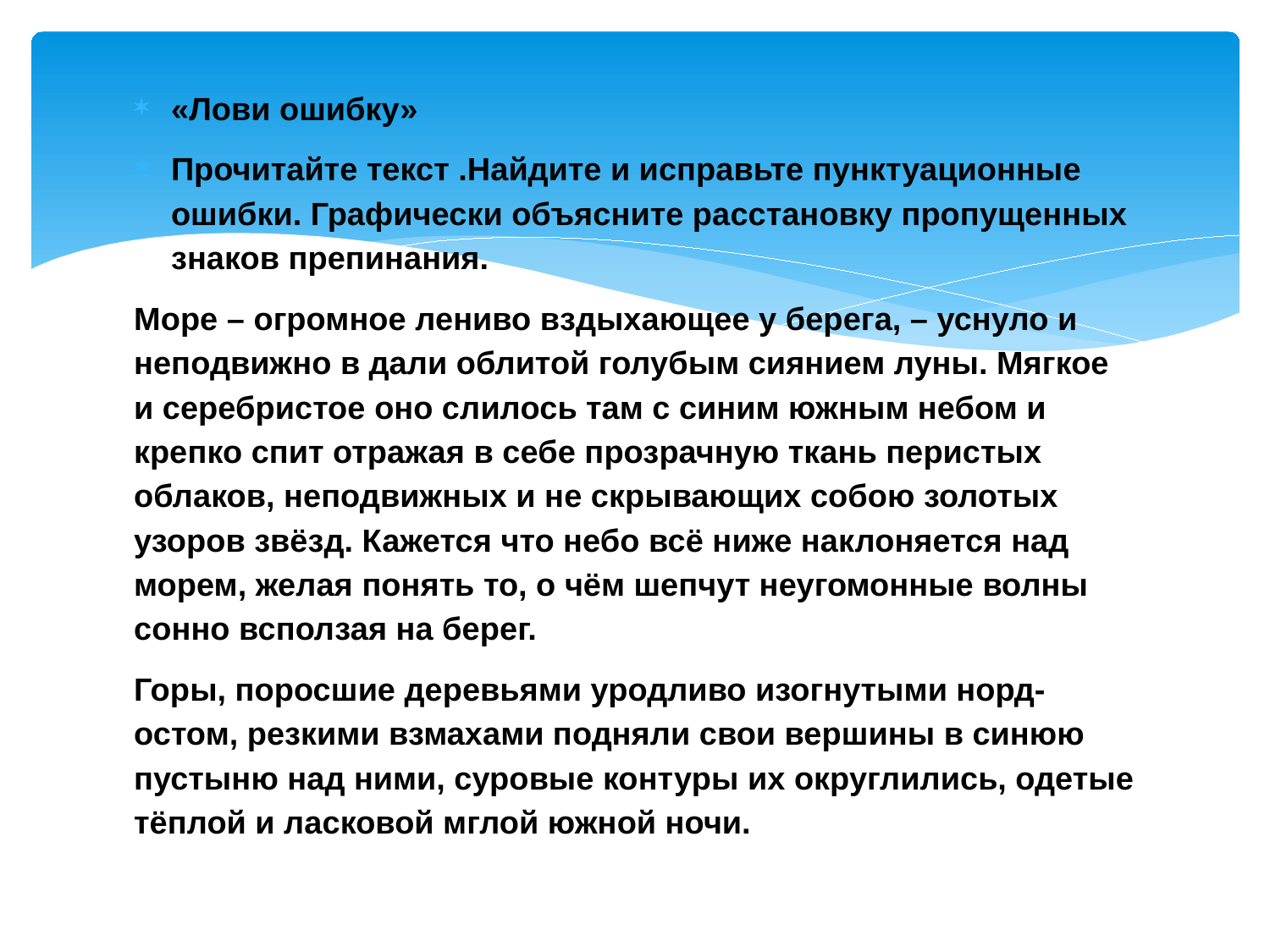

#
«Лови ошибку»
Прочитайте текст .Найдите и исправьте пунктуационные ошибки. Графически объясните расстановку пропущенных знаков препинания.
Море – огромное лениво вздыхающее у берега, – уснуло и неподвижно в дали облитой голубым сиянием луны. Мягкое и серебристое оно слилось там с синим южным небом и крепко спит отражая в себе прозрачную ткань перистых облаков, неподвижных и не скрывающих собою золотых узоров звёзд. Кажется что небо всё ниже наклоняется над морем, желая понять то, о чём шепчут неугомонные волны сонно всползая на берег.
Горы, поросшие деревьями уродливо изогнутыми норд-остом, резкими взмахами подняли свои вершины в синюю пустыню над ними, суровые контуры их округлились, одетые тёплой и ласковой мглой южной ночи.